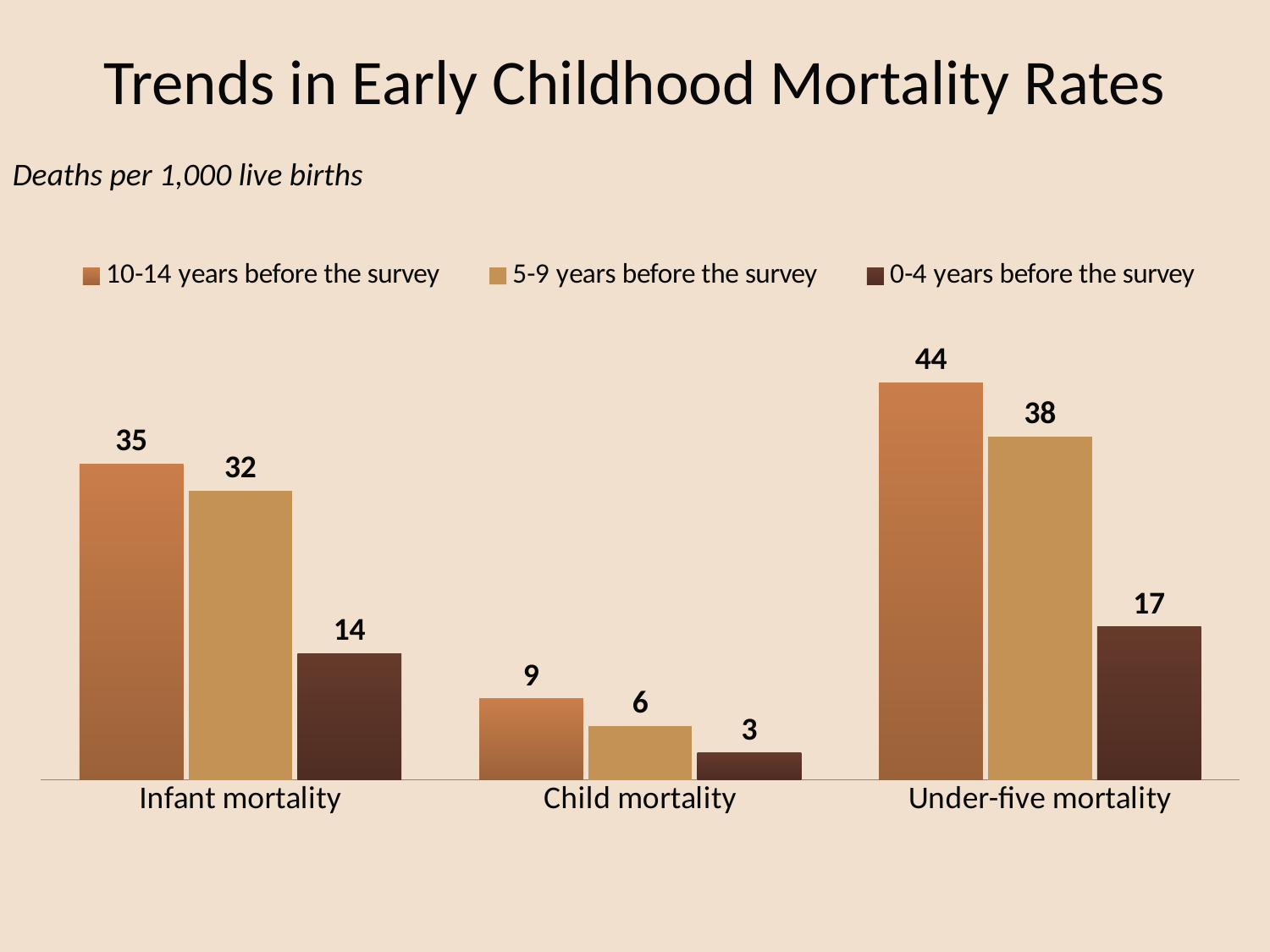

# Trends in Early Childhood Mortality Rates
Deaths per 1,000 live births

### Chart

| Category | 10-14 years before the survey | 5-9 years before the survey | 0-4 years before the survey |
|---|---|---|---|
| Infant mortality | 35.0 | 32.0 | 14.0 |
| Child mortality | 9.0 | 6.0 | 3.0 |
| Under-five mortality | 44.0 | 38.0 | 17.0 |